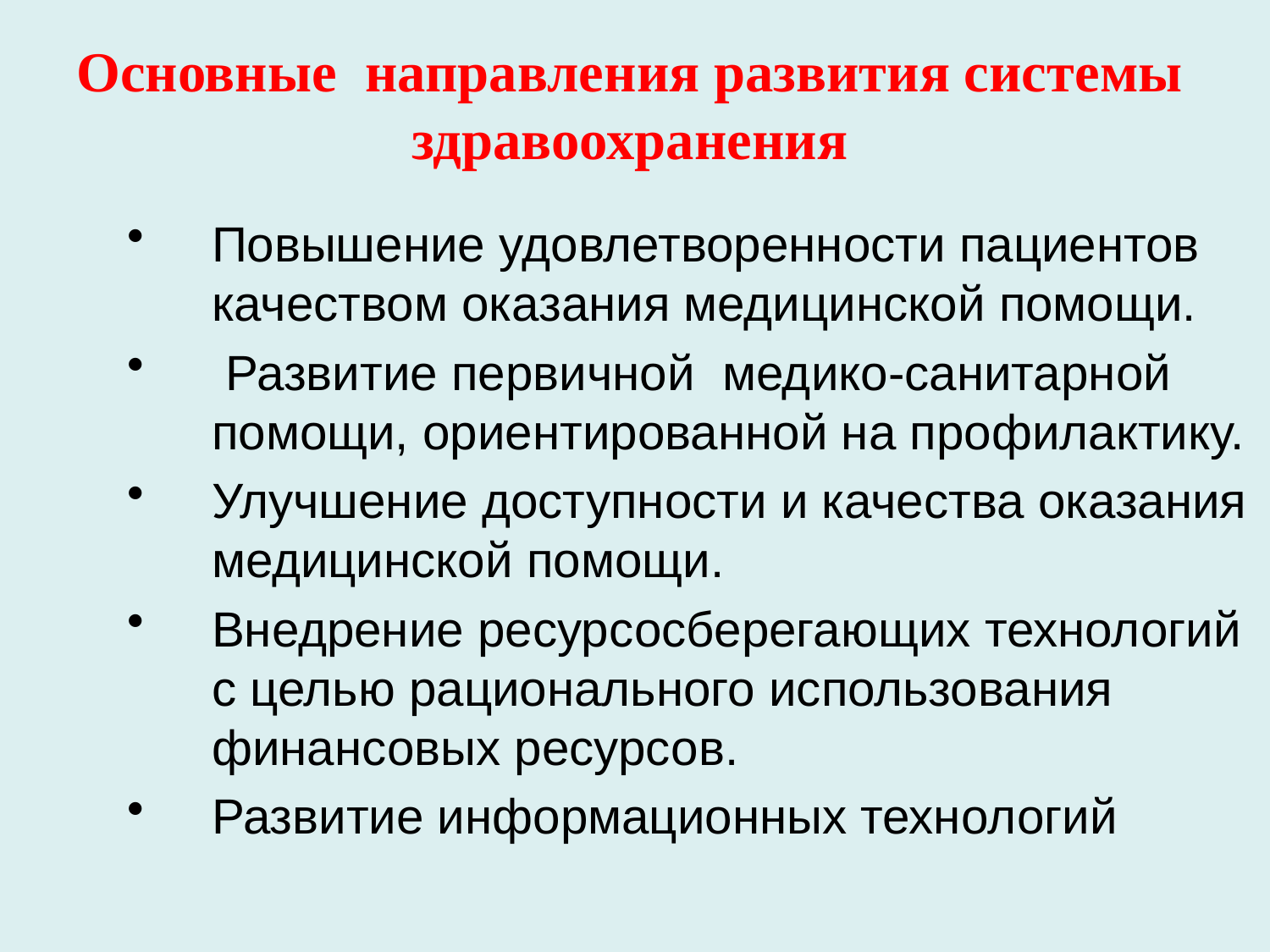

# Основные  направления развития системы здравоохранения
Повышение удовлетворенности пациентов качеством оказания медицинской помощи.
 Развитие первичной  медико-санитарной помощи, ориентированной на профилактику.
Улучшение доступности и качества оказания медицинской помощи.
Внедрение ресурсосберегающих технологий с целью рационального использования финансовых ресурсов.
Развитие информационных технологий